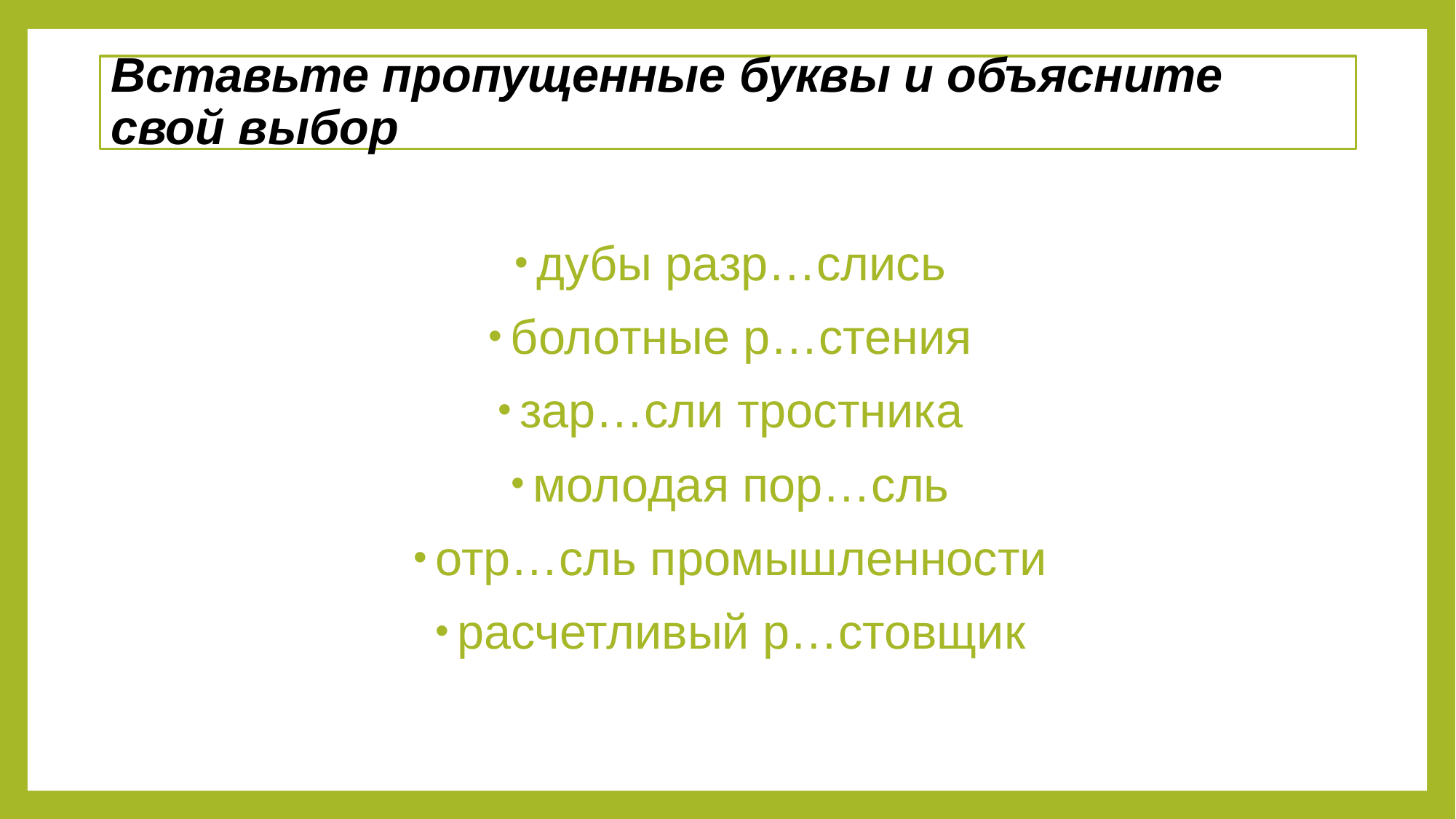

Вставьте пропущенные буквы и объясните свой выбор
дубы разр…слись
болотные р…стения
зар…сли тростника
молодая пор…сль
отр…сль промышленности
расчетливый р…стовщик